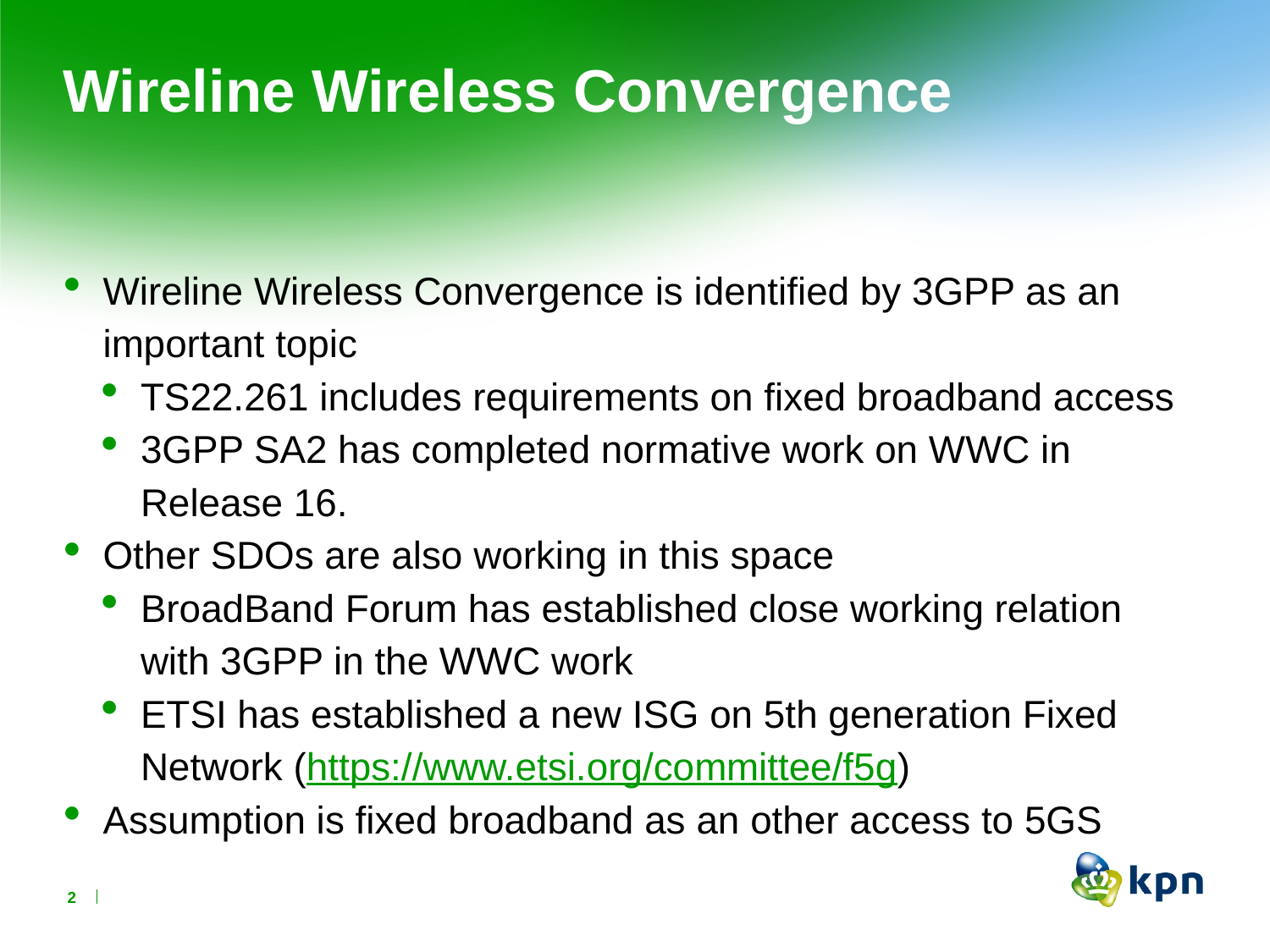

# Wireline Wireless Convergence

Wireline Wireless Convergence is identified by 3GPP as an important topic
TS22.261 includes requirements on fixed broadband access
3GPP SA2 has completed normative work on WWC in Release 16.
Other SDOs are also working in this space
BroadBand Forum has established close working relation with 3GPP in the WWC work
ETSI has established a new ISG on 5th generation Fixed Network (https://www.etsi.org/committee/f5g)
Assumption is fixed broadband as an other access to 5GS